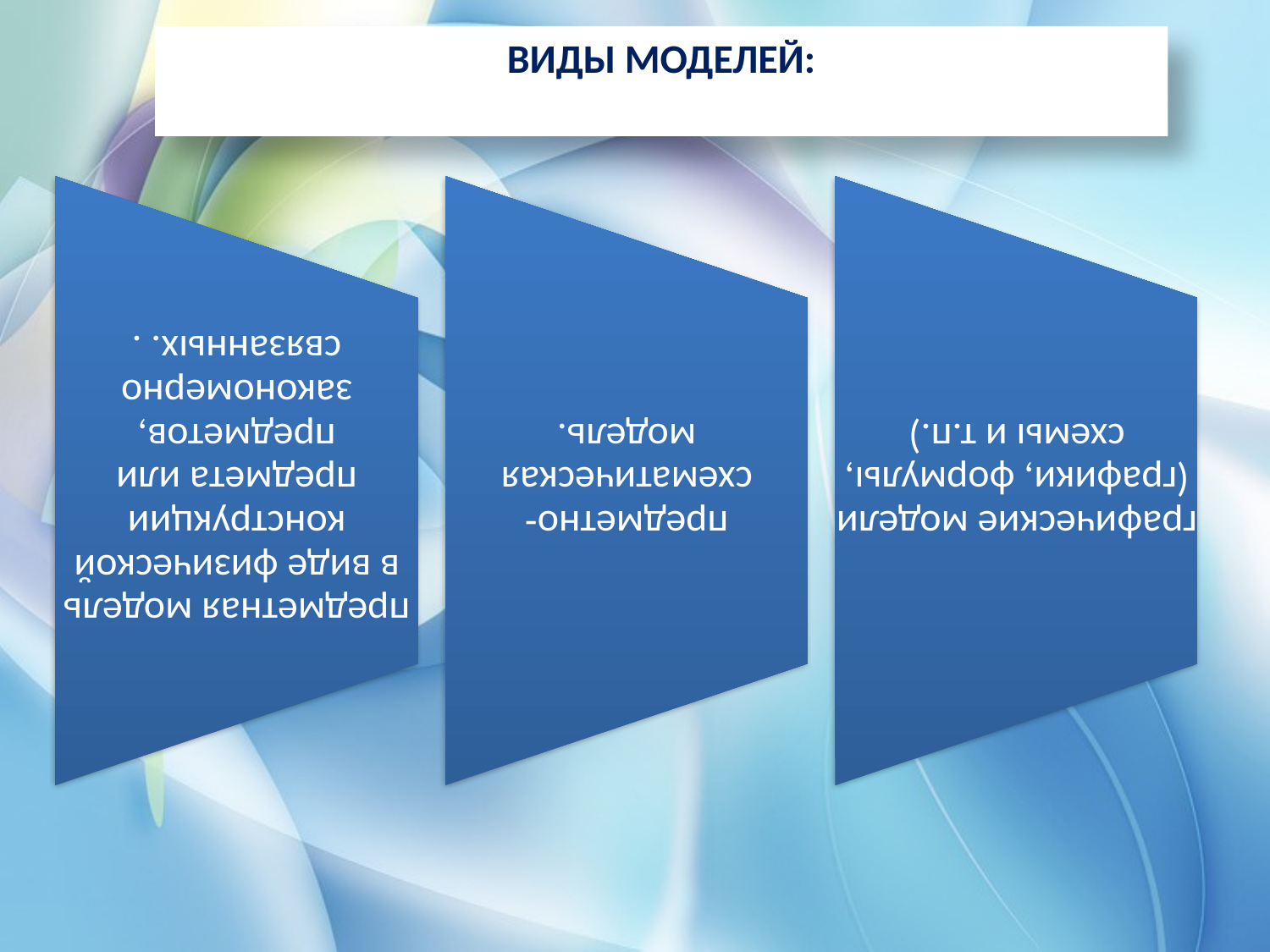

# Виды моделей:
предметная модель в виде физической конструкции предмета или предметов, закономерно связанных. .
предметно-схематическая модель.
графические модели (графики, формулы, схемы и т.п.)